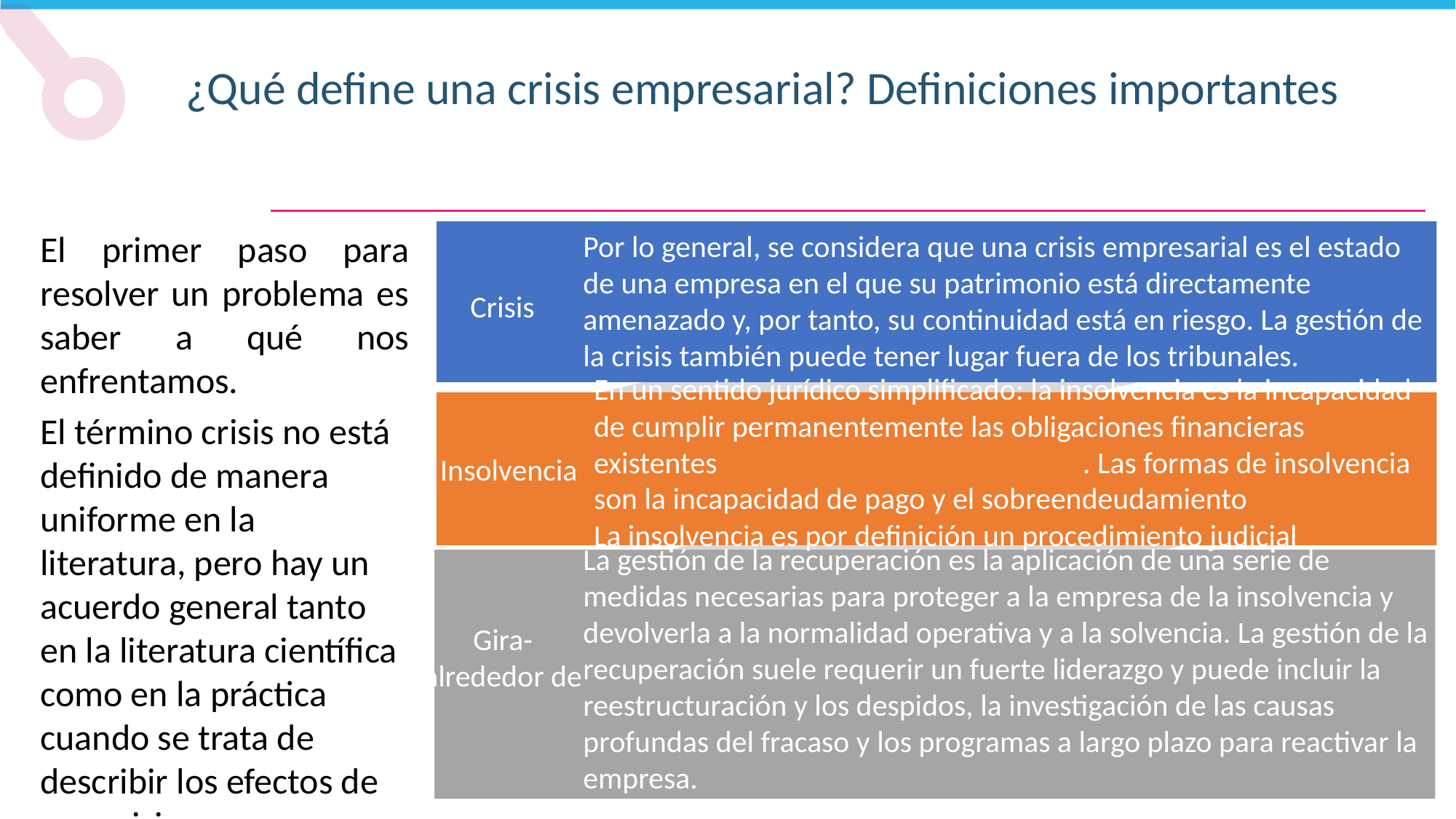

s
¿Qué define una crisis empresarial? Definiciones importantes
Por lo general, se considera que una crisis empresarial es el estado de una empresa en el que su patrimonio está directamente amenazado y, por tanto, su continuidad está en riesgo. La gestión de la crisis también puede tener lugar fuera de los tribunales.
El primer paso para resolver un problema es saber a qué nos enfrentamos.
El término crisis no está definido de manera uniforme en la literatura, pero hay un acuerdo general tanto en la literatura científica como en la práctica cuando se trata de describir los efectos de una crisis en una empresa.

Crisis
En un sentido jurídico simplificado: la insolvencia es la incapacidad de cumplir permanentemente las obligaciones financieras existentes                                                     . Las formas de insolvencia son la incapacidad de pago y el sobreendeudamiento
La insolvencia es por definición un procedimiento judicial

Insolvencia

La gestión de la recuperación es la aplicación de una serie de medidas necesarias para proteger a la empresa de la insolvencia y devolverla a la normalidad operativa y a la solvencia. La gestión de la recuperación suele requerir un fuerte liderazgo y puede incluir la reestructuración y los despidos, la investigación de las causas profundas del fracaso y los programas a largo plazo para reactivar la empresa.
Gira-
alrededor de